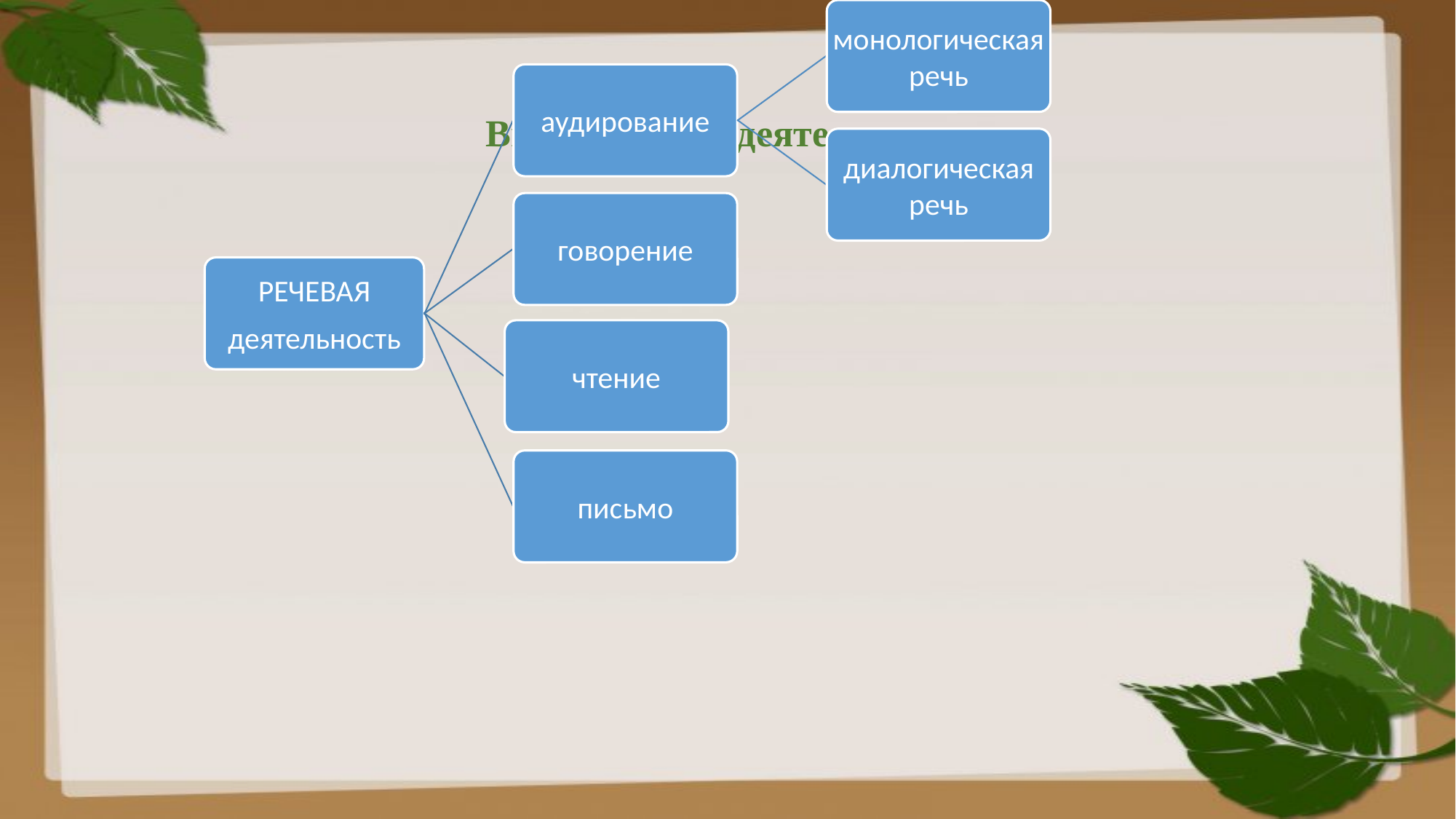

# Виды речевой деятельности
РЕЧЕВАЯ
деятельность

аудирование

монологическая речь

диалогическая речь

говорение

чтение

письмо